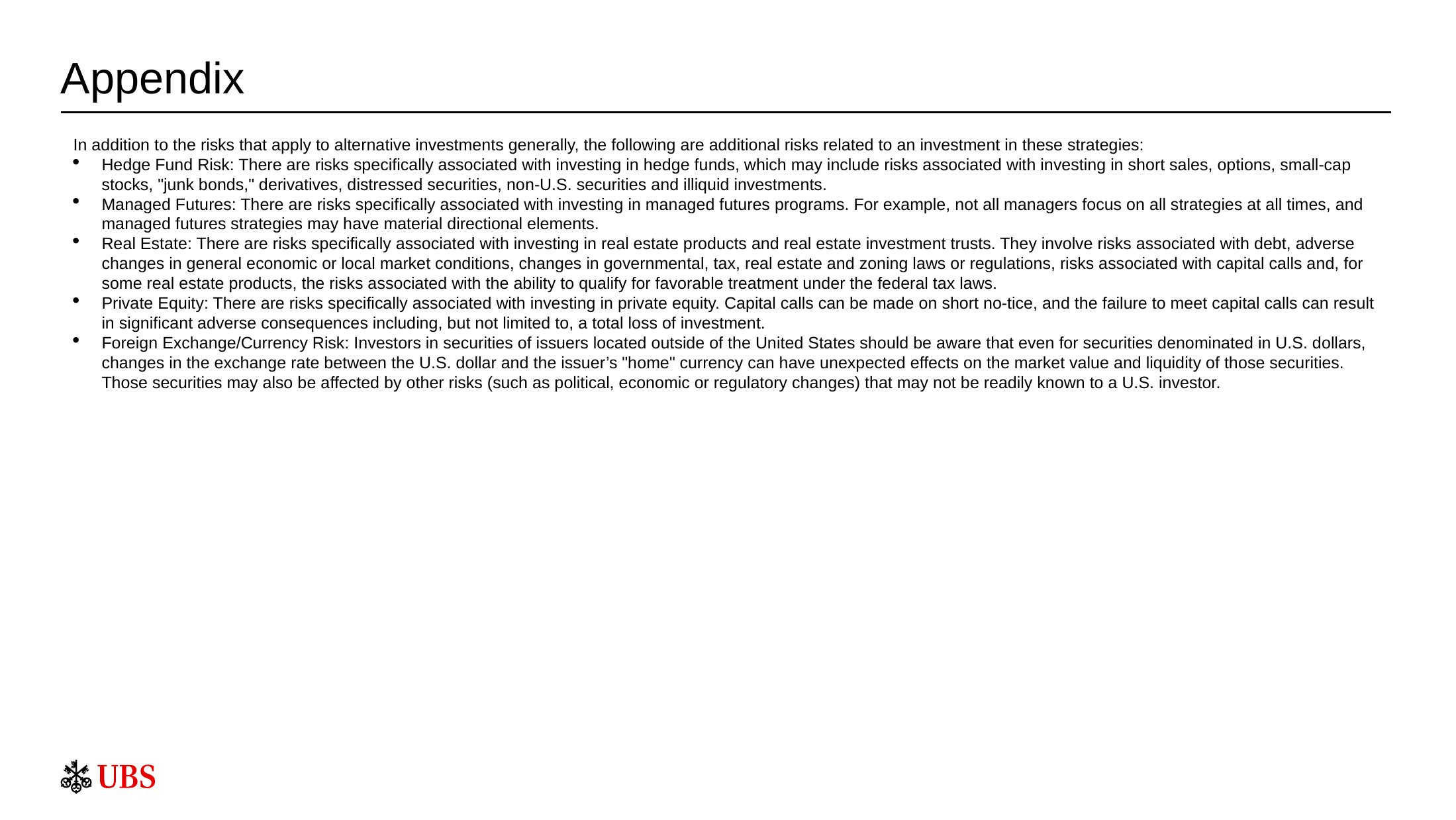

# Appendix
In addition to the risks that apply to alternative investments generally, the following are additional risks related to an investment in these strategies:
Hedge Fund Risk: There are risks specifically associated with investing in hedge funds, which may include risks associated with investing in short sales, options, small-cap stocks, "junk bonds," derivatives, distressed securities, non-U.S. securities and illiquid investments.
Managed Futures: There are risks specifically associated with investing in managed futures programs. For example, not all managers focus on all strategies at all times, and managed futures strategies may have material directional elements.
Real Estate: There are risks specifically associated with investing in real estate products and real estate investment trusts. They involve risks associated with debt, adverse changes in general economic or local market conditions, changes in governmental, tax, real estate and zoning laws or regulations, risks associated with capital calls and, for some real estate products, the risks associated with the ability to qualify for favorable treatment under the federal tax laws.
Private Equity: There are risks specifically associated with investing in private equity. Capital calls can be made on short no-tice, and the failure to meet capital calls can result in significant adverse consequences including, but not limited to, a total loss of investment.
Foreign Exchange/Currency Risk: Investors in securities of issuers located outside of the United States should be aware that even for securities denominated in U.S. dollars, changes in the exchange rate between the U.S. dollar and the issuer’s "home" currency can have unexpected effects on the market value and liquidity of those securities. Those securities may also be affected by other risks (such as political, economic or regulatory changes) that may not be readily known to a U.S. investor.